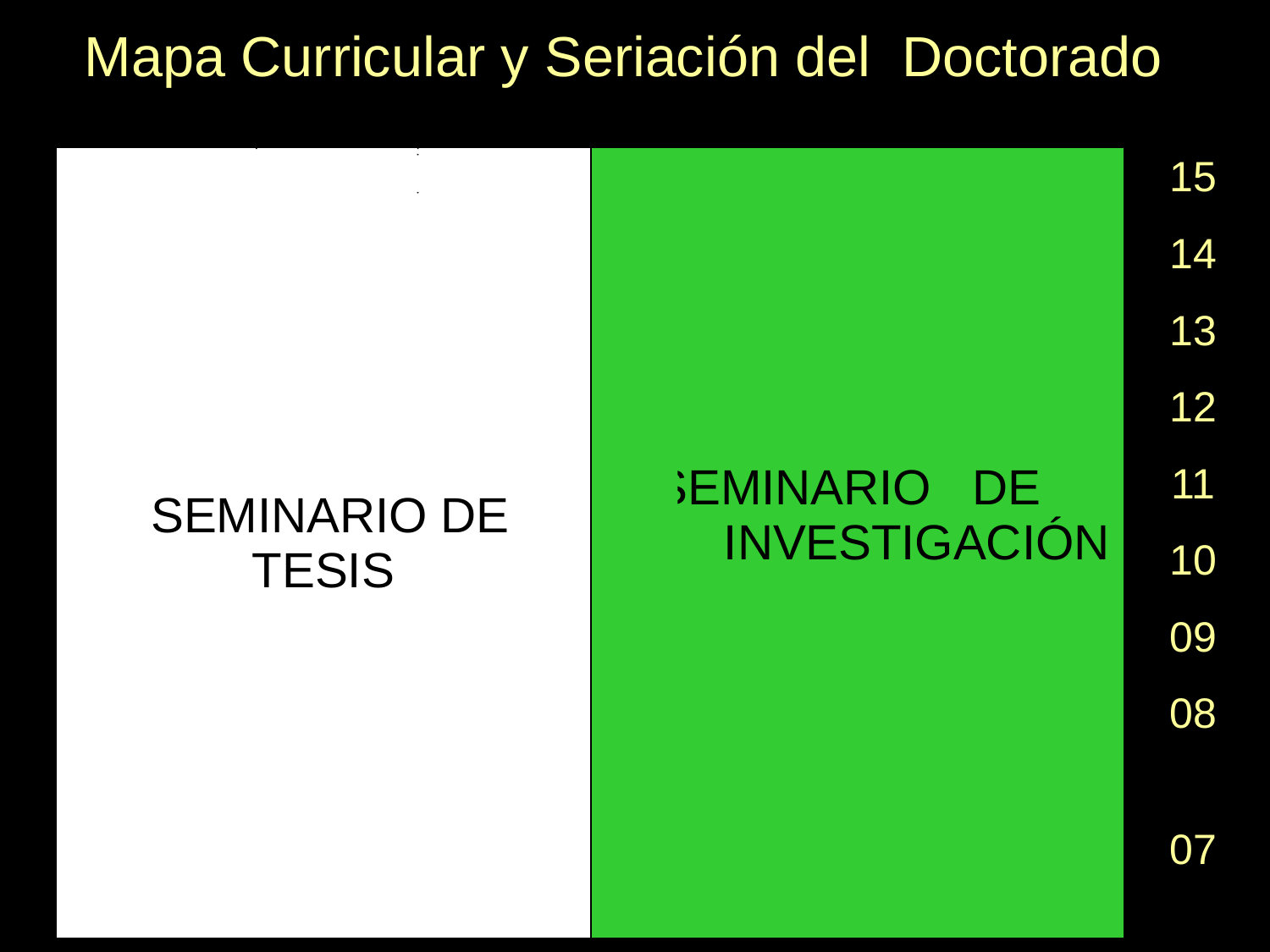

Mapa Curricular y Seriación del  Doctorado

| SEMINARIO DE TESIS | SEMINARIO DE INVESTIGACIÓN | 15 |
| --- | --- | --- |
|  |  | 14 |
|  |  | 13 |
|  |  | 12 |
|  |  | 11 |
|  |  | 10 |
|  |  | 09 |
|  |  | 08 |
|  |  | 07 |